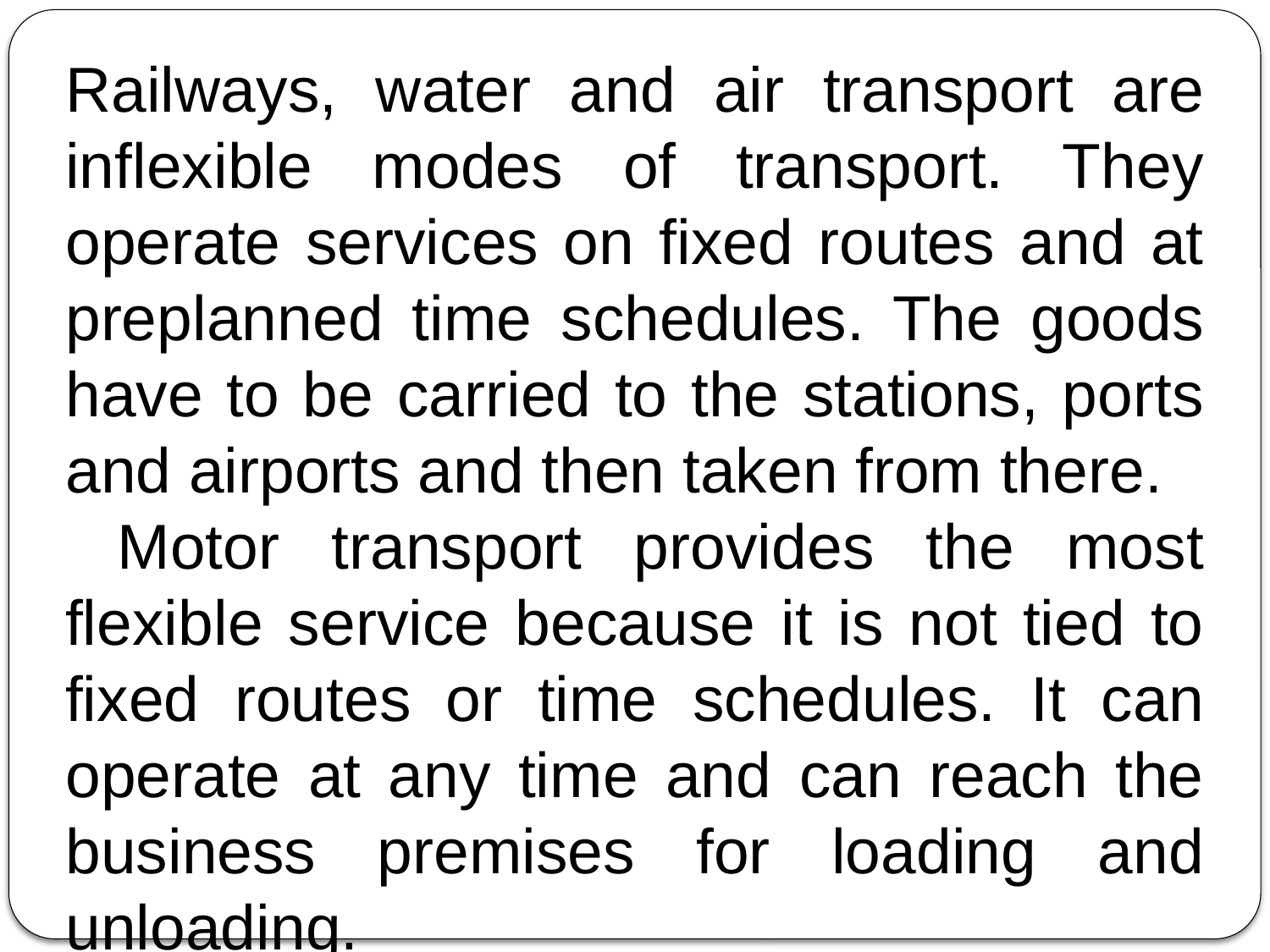

Railways, water and air transport are inflexible modes of transport. They operate services on fixed routes and at preplanned time schedules. The goods have to be carried to the stations, ports and airports and then taken from there.
 Motor transport provides the most flexible service because it is not tied to fixed routes or time schedules. It can operate at any time and can reach the business premises for loading and unloading.